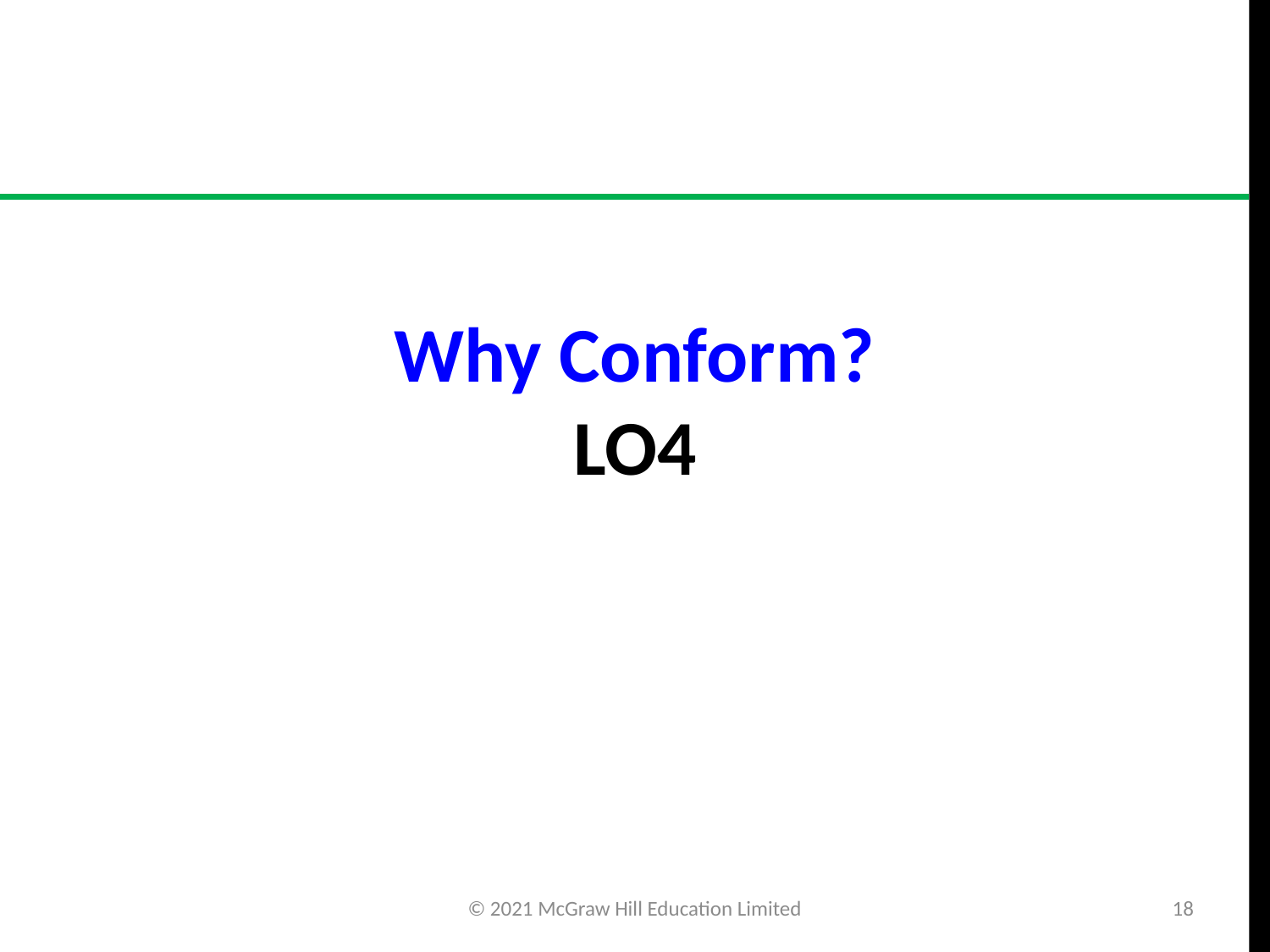

# Why Conform? LO4
© 2021 McGraw Hill Education Limited
18